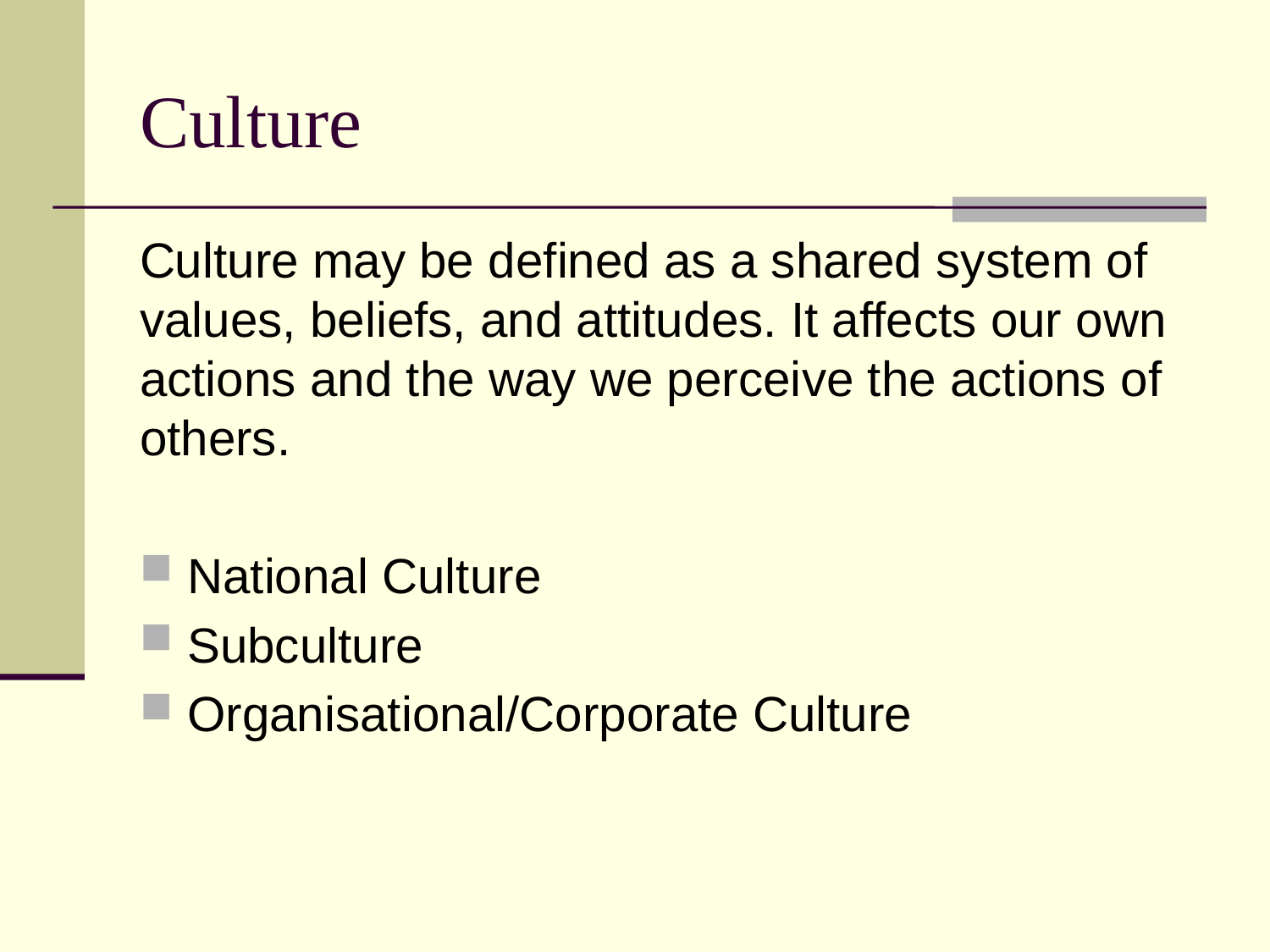

# Culture
Culture may be defined as a shared system of values, beliefs, and attitudes. It affects our own actions and the way we perceive the actions of others.

National Culture
Subculture
Organisational/Corporate Culture